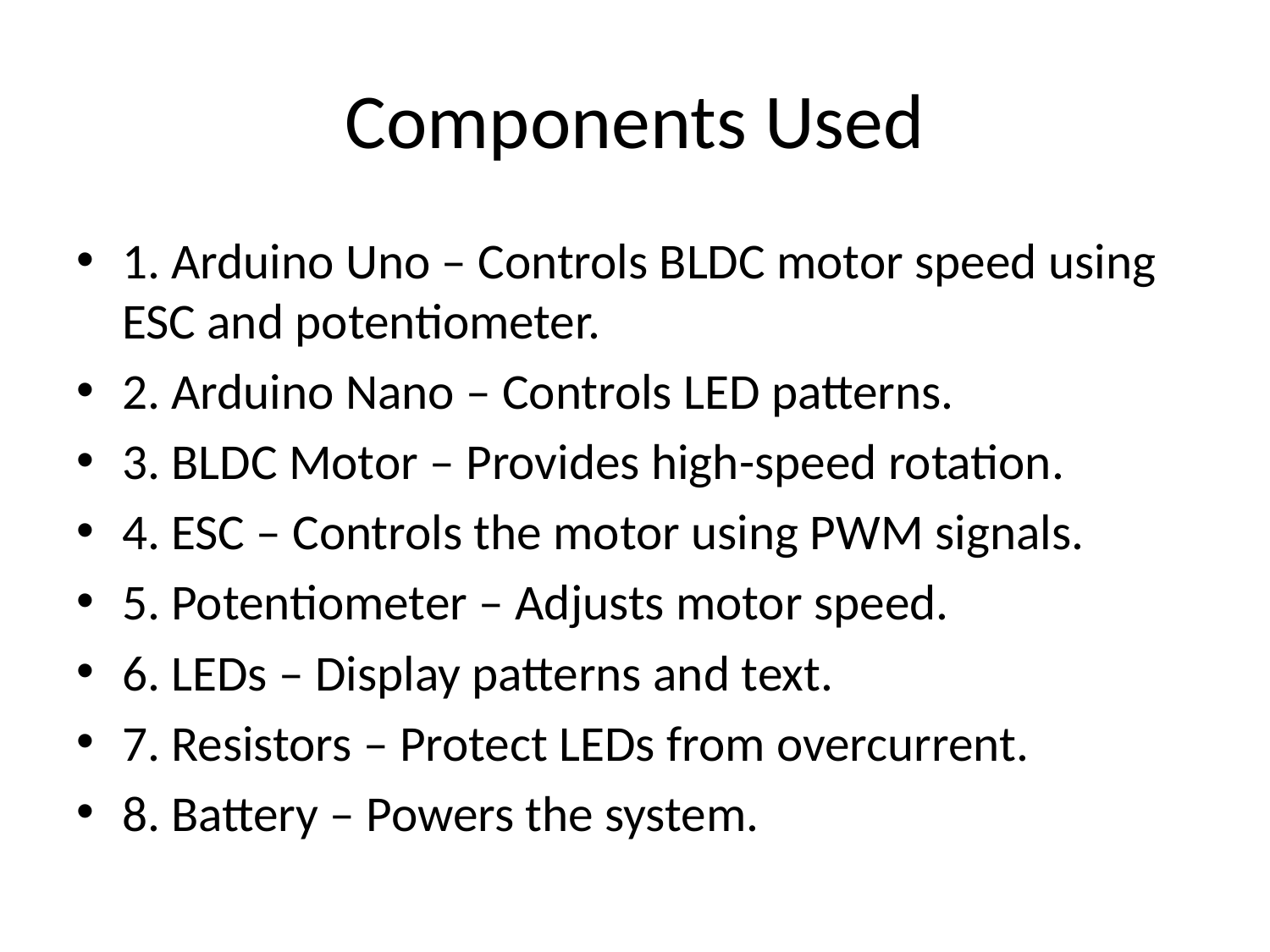

# Components Used
1. Arduino Uno – Controls BLDC motor speed using ESC and potentiometer.
2. Arduino Nano – Controls LED patterns.
3. BLDC Motor – Provides high-speed rotation.
4. ESC – Controls the motor using PWM signals.
5. Potentiometer – Adjusts motor speed.
6. LEDs – Display patterns and text.
7. Resistors – Protect LEDs from overcurrent.
8. Battery – Powers the system.